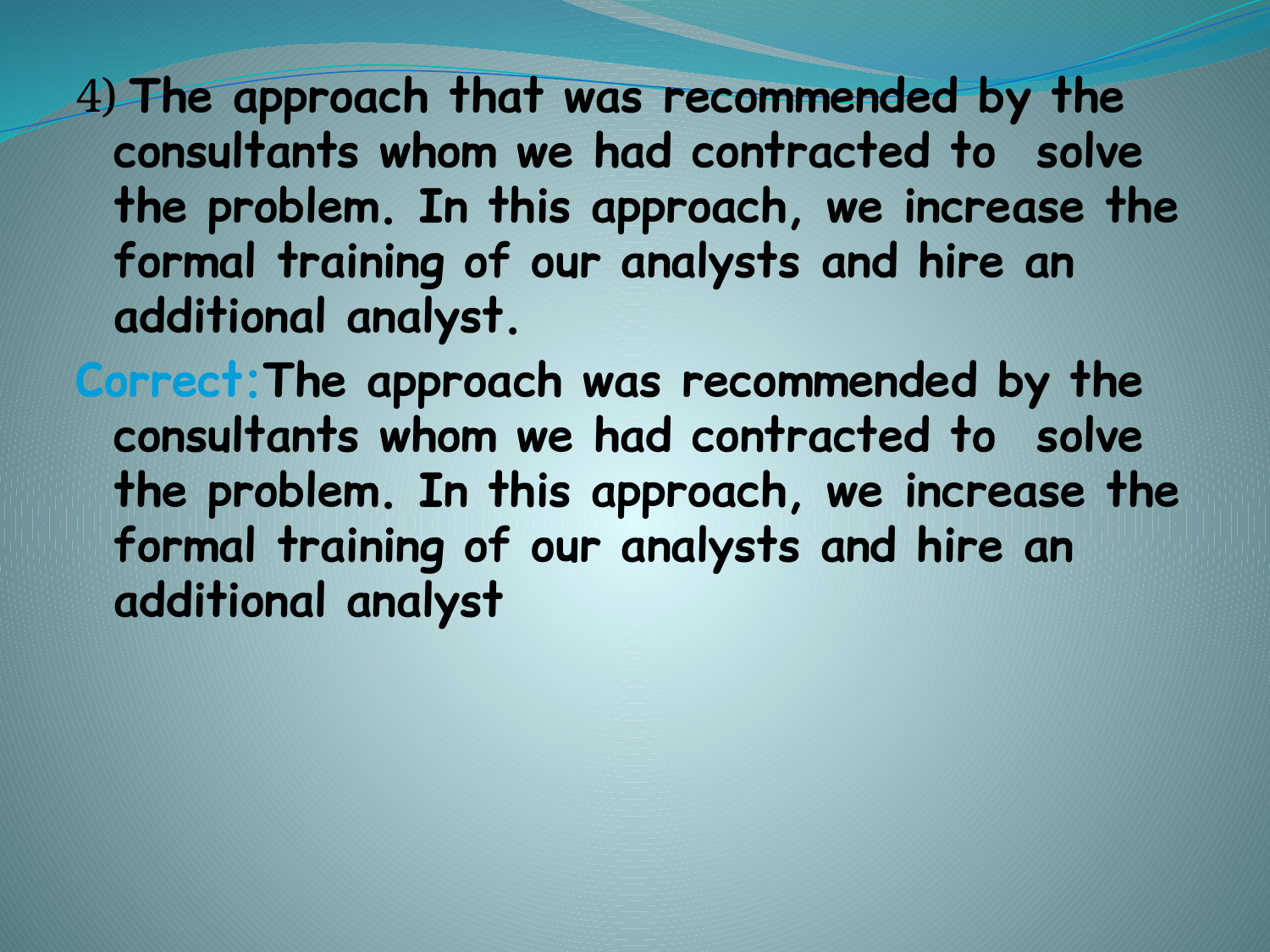

4) The approach that was recommended by the consultants whom we had contracted to  solve the problem. In this approach, we increase the formal training of our analysts and hire an additional analyst.
Correct:The approach was recommended by the consultants whom we had contracted to  solve the problem. In this approach, we increase the formal training of our analysts and hire an additional analyst